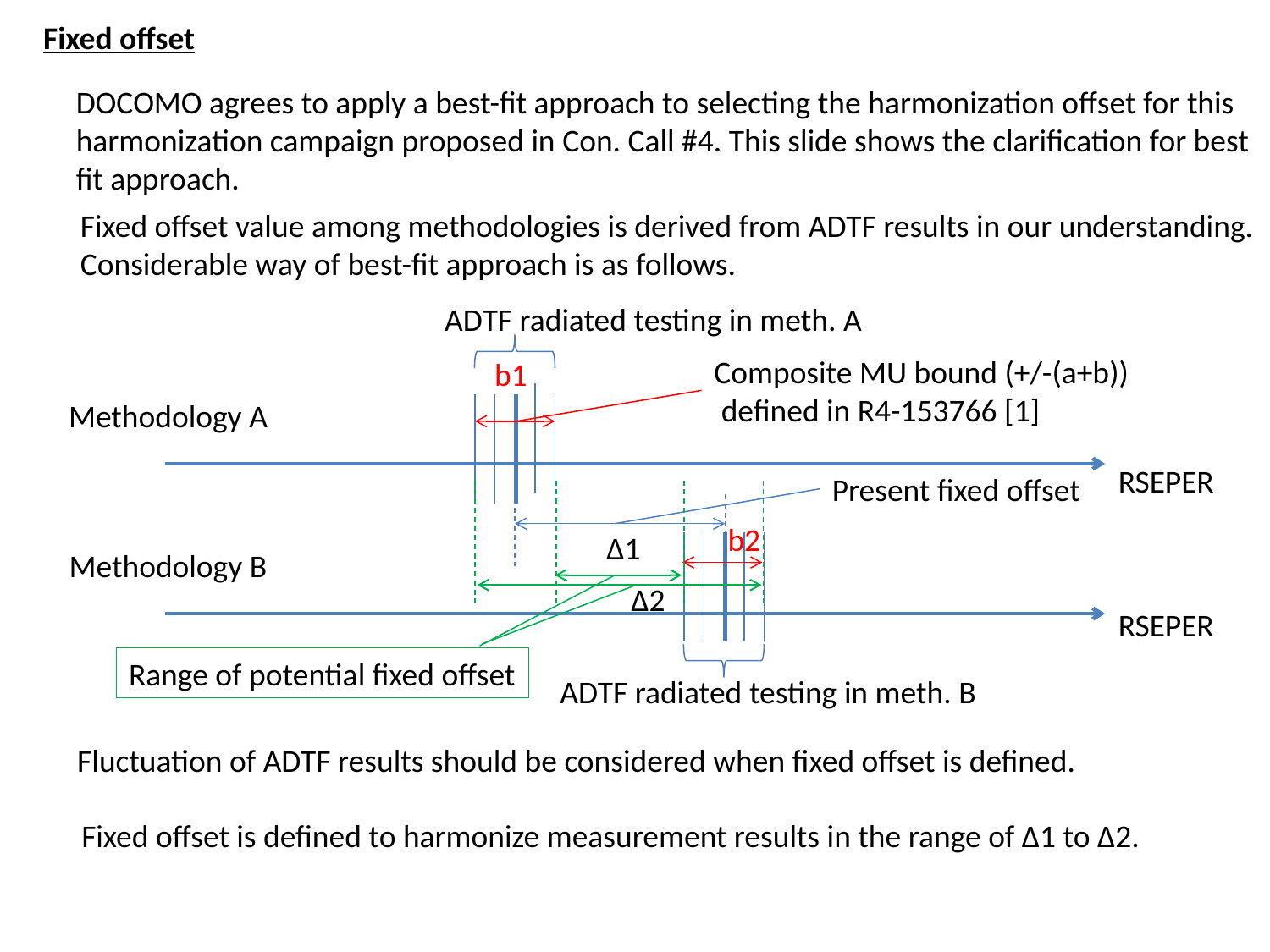

Fixed offset
DOCOMO agrees to apply a best-fit approach to selecting the harmonization offset for this
harmonization campaign proposed in Con. Call #4. This slide shows the clarification for best
fit approach.
Fixed offset value among methodologies is derived from ADTF results in our understanding.
Considerable way of best-fit approach is as follows.

ADTF radiated testing in meth. A

Composite MU bound (+/-(a+b))
 defined in R4-153766 [1]
b1
Methodology A
RSEPER
Present fixed offset
b2
Δ1
Methodology B
Δ2
RSEPER

Range of potential fixed offset
ADTF radiated testing in meth. B
Fluctuation of ADTF results should be considered when fixed offset is defined.
Fixed offset is defined to harmonize measurement results in the range of Δ1 to Δ2.